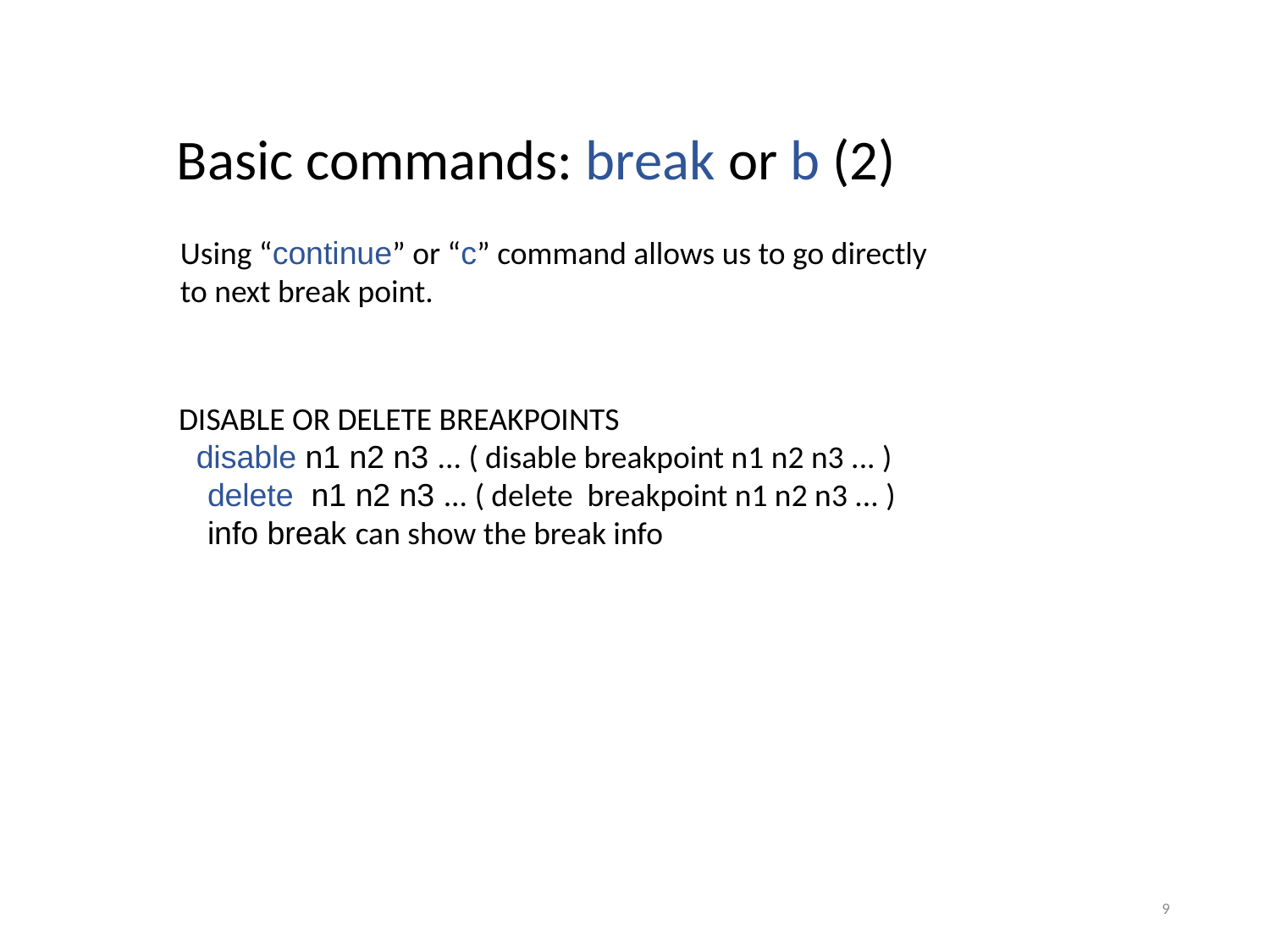

Basic commands: break or b (2)
Using “continue” or “c” command allows us to go directly to next break point.
DISABLE OR DELETE BREAKPOINTS
  disable n1 n2 n3 ... ( disable breakpoint n1 n2 n3 ... )
    delete  n1 n2 n3 ... ( delete  breakpoint n1 n2 n3 ... )
    info break can show the break info
9